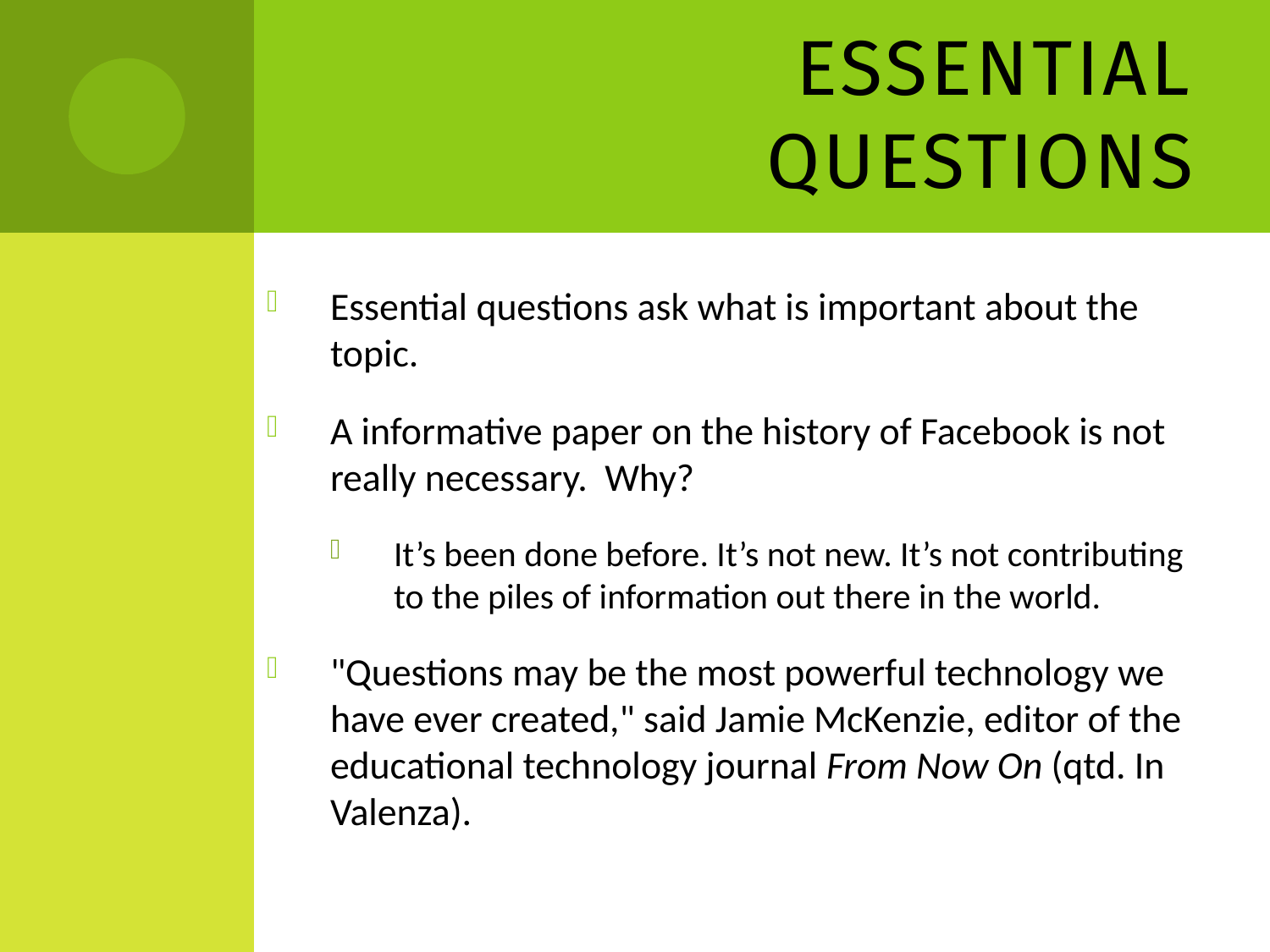

# Essential Questions
Essential questions ask what is important about the topic.
A informative paper on the history of Facebook is not really necessary.  Why?
It’s been done before. It’s not new. It’s not contributing to the piles of information out there in the world.
"Questions may be the most powerful technology we have ever created," said Jamie McKenzie, editor of the educational technology journal From Now On (qtd. In Valenza).